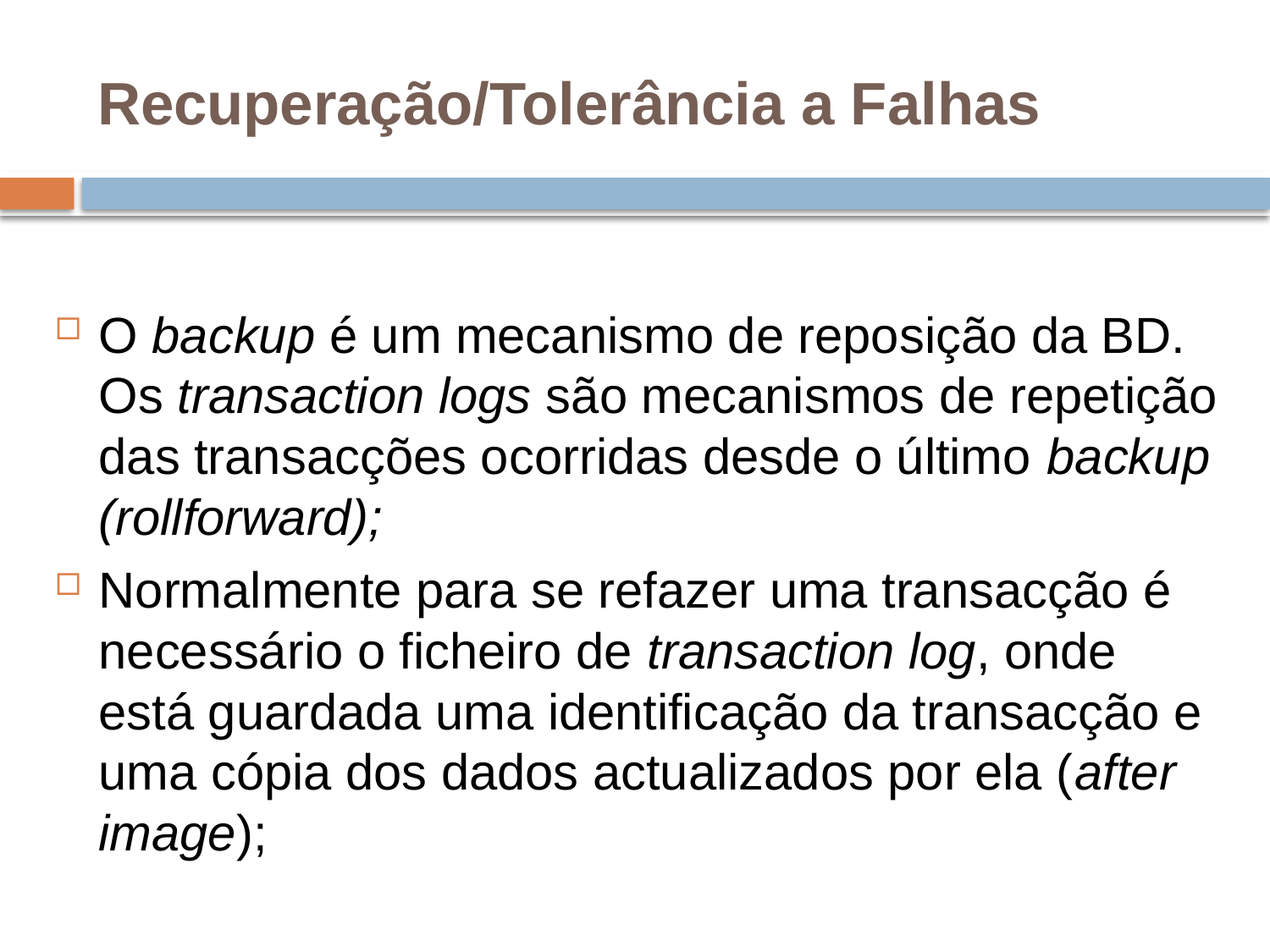

# Recuperação/Tolerância a Falhas
O backup é um mecanismo de reposição da BD. Os transaction logs são mecanismos de repetição das transacções ocorridas desde o último backup (rollforward);
Normalmente para se refazer uma transacção é necessário o ficheiro de transaction log, onde está guardada uma identificação da transacção e uma cópia dos dados actualizados por ela (after image);